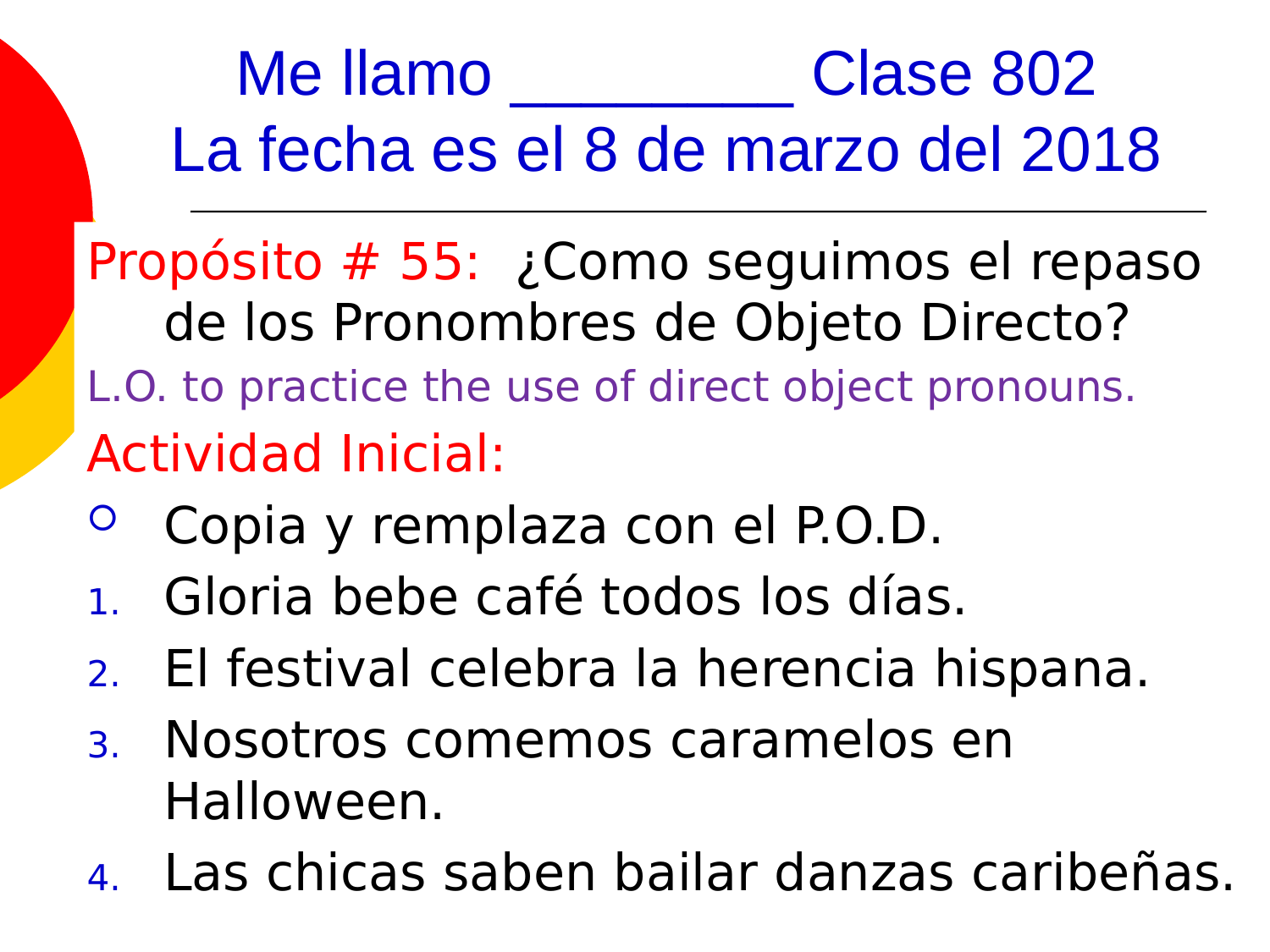

# Me llamo ________ Clase 802 La fecha es el 8 de marzo del 2018
Propósito # 55:  ¿Como seguimos el repaso de los Pronombres de Objeto Directo?
L.O. to practice the use of direct object pronouns.
Actividad Inicial:
Copia y remplaza con el P.O.D.
Gloria bebe café todos los días.
El festival celebra la herencia hispana.
Nosotros comemos caramelos en Halloween.
Las chicas saben bailar danzas caribeñas.